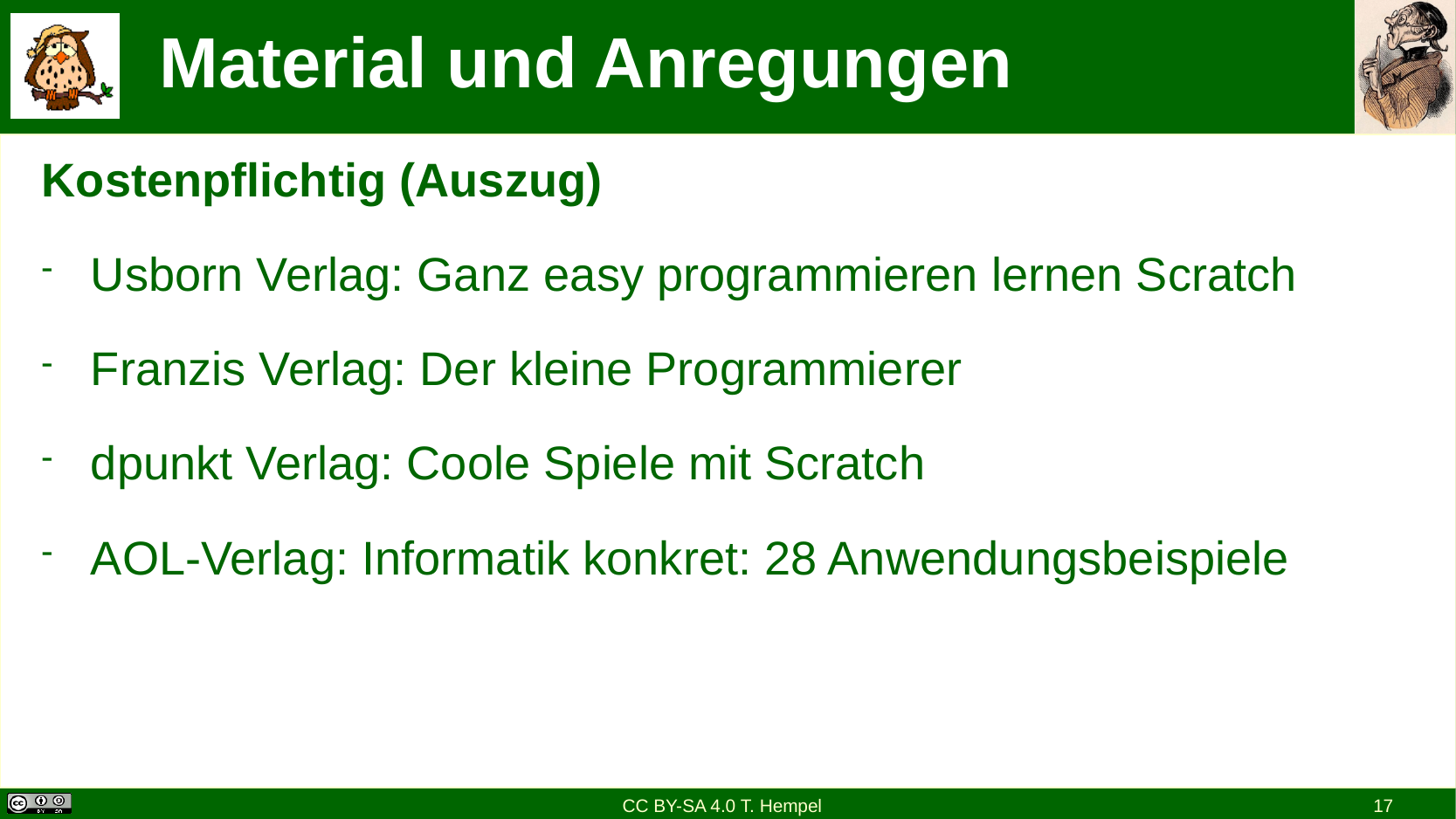

# Material und Anregungen
Kostenpflichtig (Auszug)
Usborn Verlag: Ganz easy programmieren lernen Scratch
Franzis Verlag: Der kleine Programmierer
dpunkt Verlag: Coole Spiele mit Scratch
AOL-Verlag: Informatik konkret: 28 Anwendungsbeispiele
CC BY-SA 4.0 T. Hempel
17